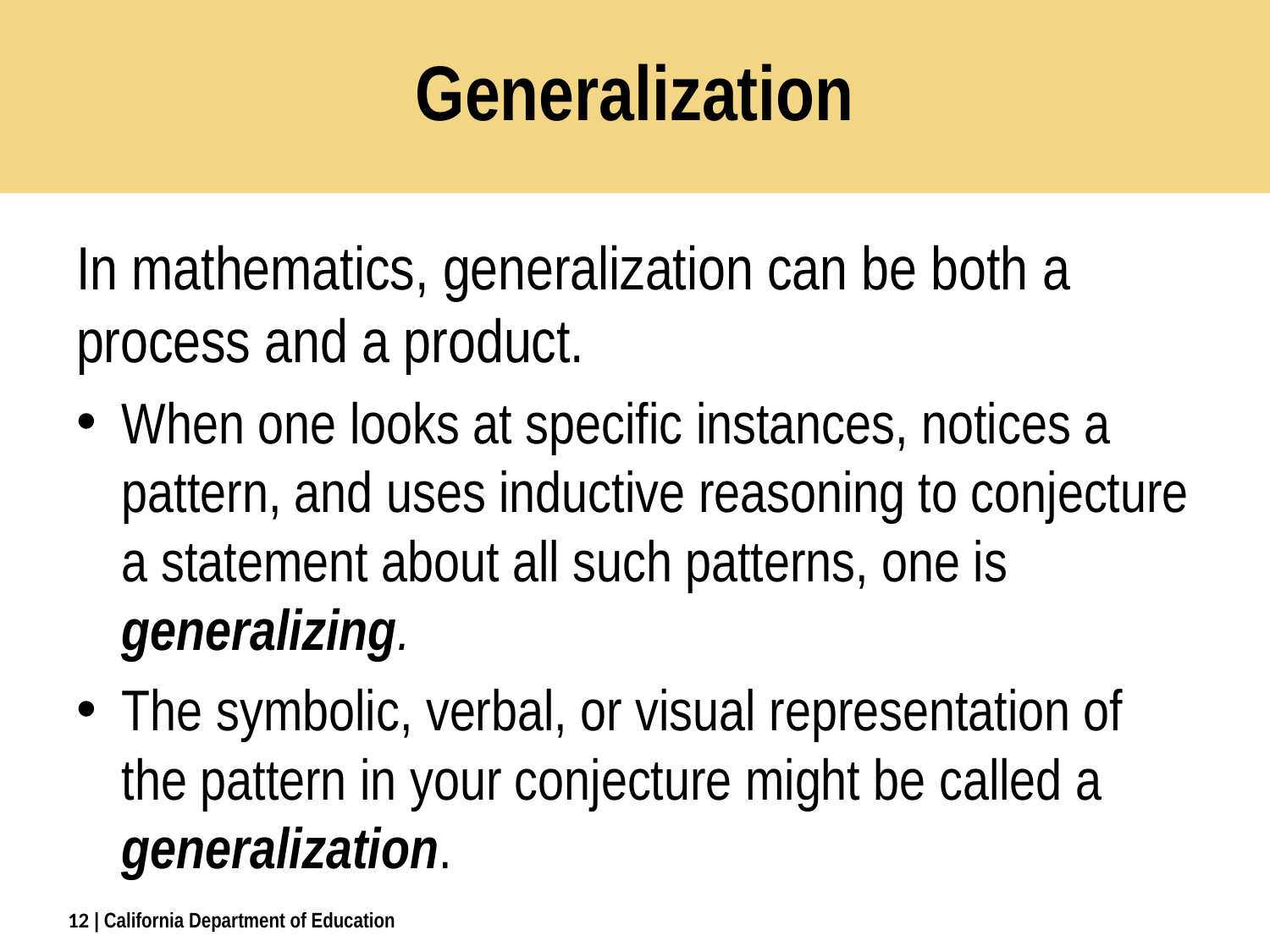

# Generalization
In mathematics, generalization can be both a process and a product.
When one looks at specific instances, notices a pattern, and uses inductive reasoning to conjecture a statement about all such patterns, one is generalizing.
The symbolic, verbal, or visual representation of the pattern in your conjecture might be called a generalization.

12
| California Department of Education